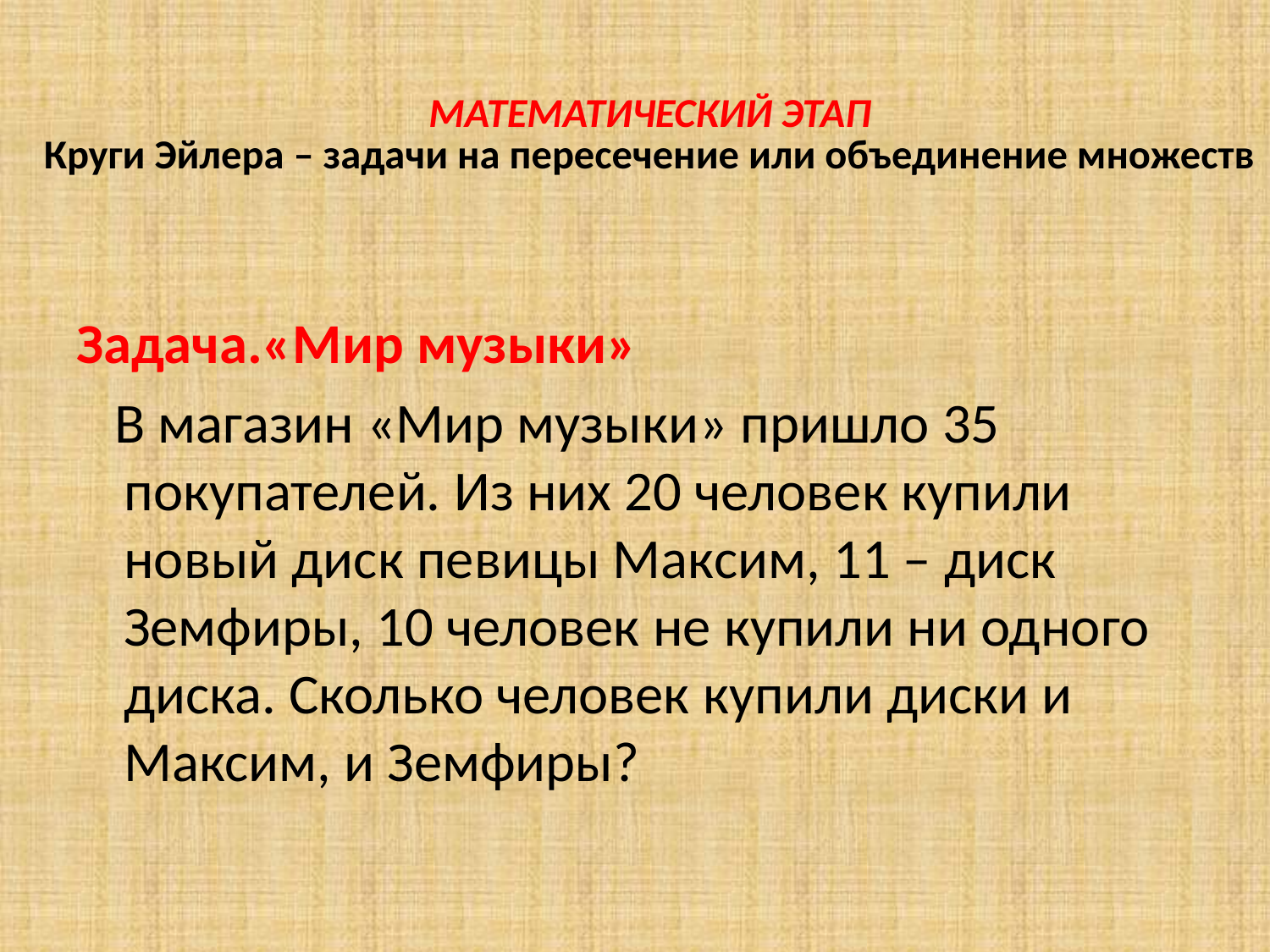

# МАТЕМАТИЧЕСКИЙ ЭТАП Круги Эйлера – задачи на пересечение или объединение множеств

Задача.«Мир музыки»
   В магазин «Мир музыки» пришло 35 покупателей. Из них 20 человек купили новый диск певицы Максим, 11 – диск Земфиры, 10 человек не купили ни одного диска. Сколько человек купили диски и Максим, и Земфиры?